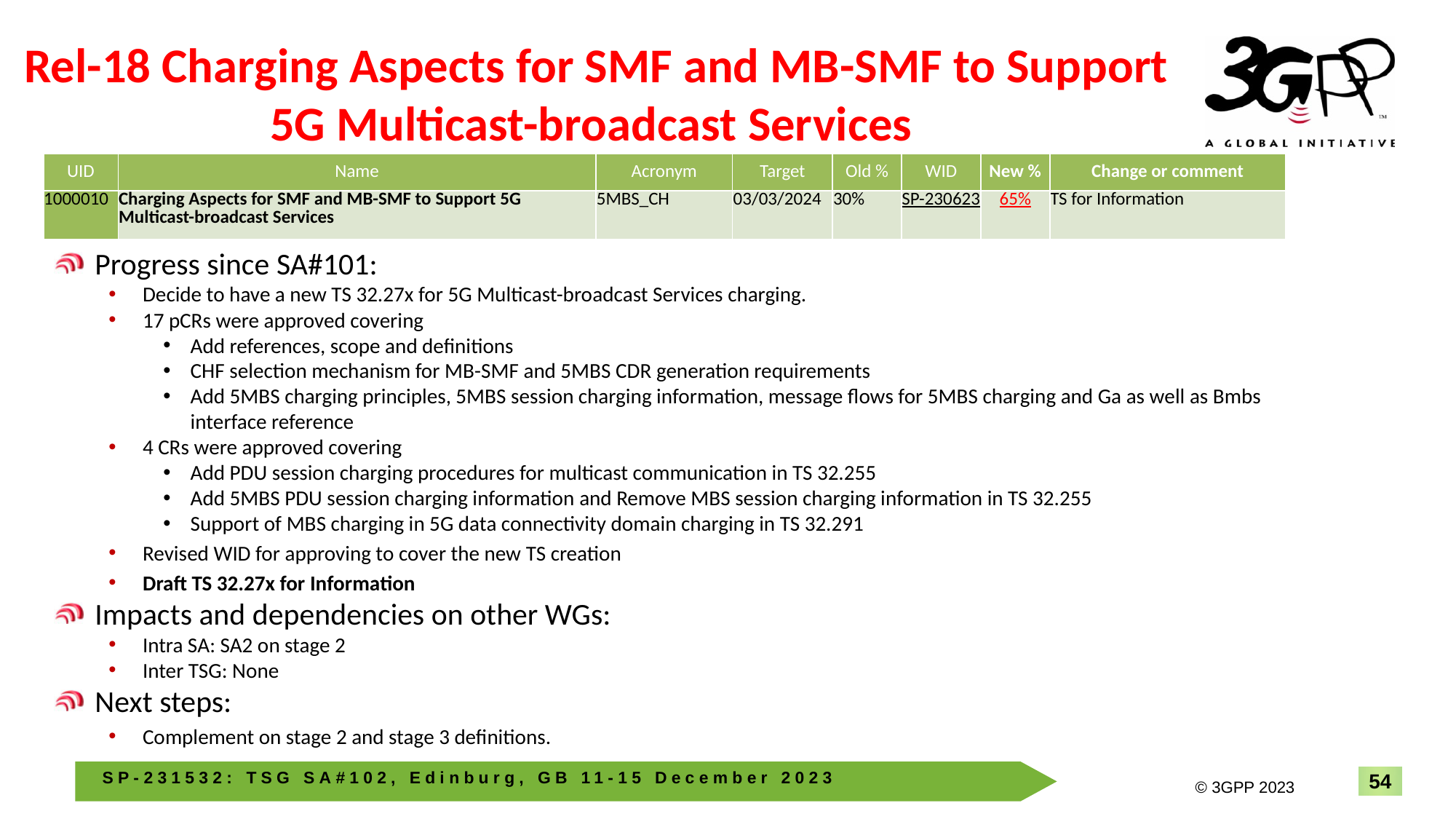

# Rel-18 Charging Aspects for SMF and MB-SMF to Support 5G Multicast-broadcast Services
| UID | Name | Acronym | Target | Old % | WID | New % | Change or comment |
| --- | --- | --- | --- | --- | --- | --- | --- |
| 1000010 | Charging Aspects for SMF and MB-SMF to Support 5G Multicast-broadcast Services | 5MBS\_CH | 03/03/2024 | 30% | SP-230623 | 65% | TS for Information |
Progress since SA#101:
Decide to have a new TS 32.27x for 5G Multicast-broadcast Services charging.
17 pCRs were approved covering
Add references, scope and definitions
CHF selection mechanism for MB-SMF and 5MBS CDR generation requirements
Add 5MBS charging principles, 5MBS session charging information, message flows for 5MBS charging and Ga as well as Bmbs interface reference
4 CRs were approved covering
Add PDU session charging procedures for multicast communication in TS 32.255
Add 5MBS PDU session charging information and Remove MBS session charging information in TS 32.255
Support of MBS charging in 5G data connectivity domain charging in TS 32.291
Revised WID for approving to cover the new TS creation
Draft TS 32.27x for Information
Impacts and dependencies on other WGs:
Intra SA: SA2 on stage 2
Inter TSG: None
Next steps:
Complement on stage 2 and stage 3 definitions.